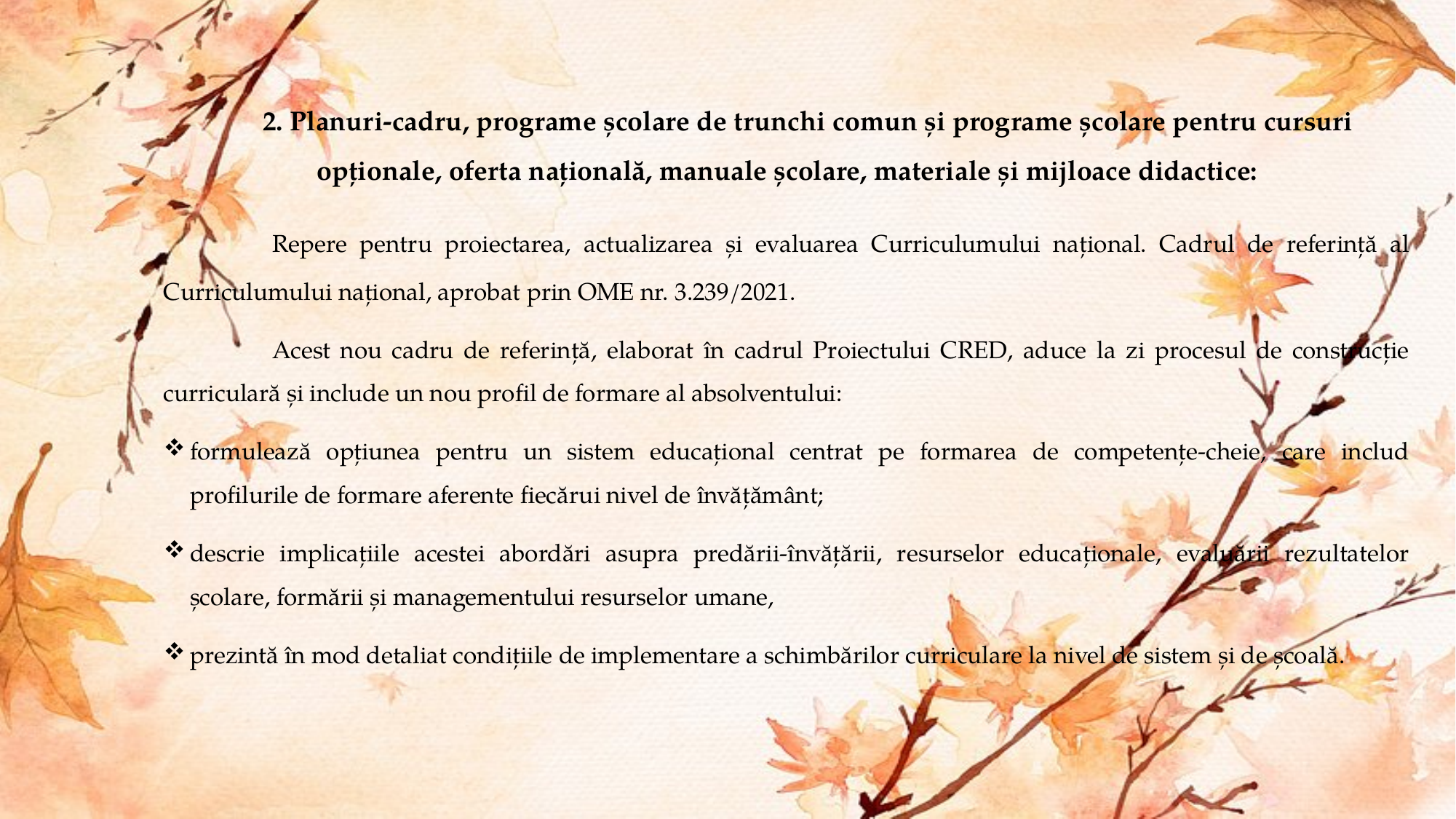

2. Planuri-cadru, programe școlare de trunchi comun și programe școlare pentru cursuri opționale, oferta națională, manuale școlare, materiale și mijloace didactice:
	Repere pentru proiectarea, actualizarea și evaluarea Curriculumului național. Cadrul de referință al Curriculumului național, aprobat prin OME nr. 3.239/2021.
	Acest nou cadru de referință, elaborat în cadrul Proiectului CRED, aduce la zi procesul de construcție curriculară și include un nou profil de formare al absolventului:
formulează opțiunea pentru un sistem educațional centrat pe formarea de competențe-cheie, care includ profilurile de formare aferente fiecărui nivel de învățământ;
descrie implicațiile acestei abordări asupra predării-învățării, resurselor educaționale, evaluării rezultatelor școlare, formării și managementului resurselor umane,
prezintă în mod detaliat condițiile de implementare a schimbărilor curriculare la nivel de sistem și de școală.